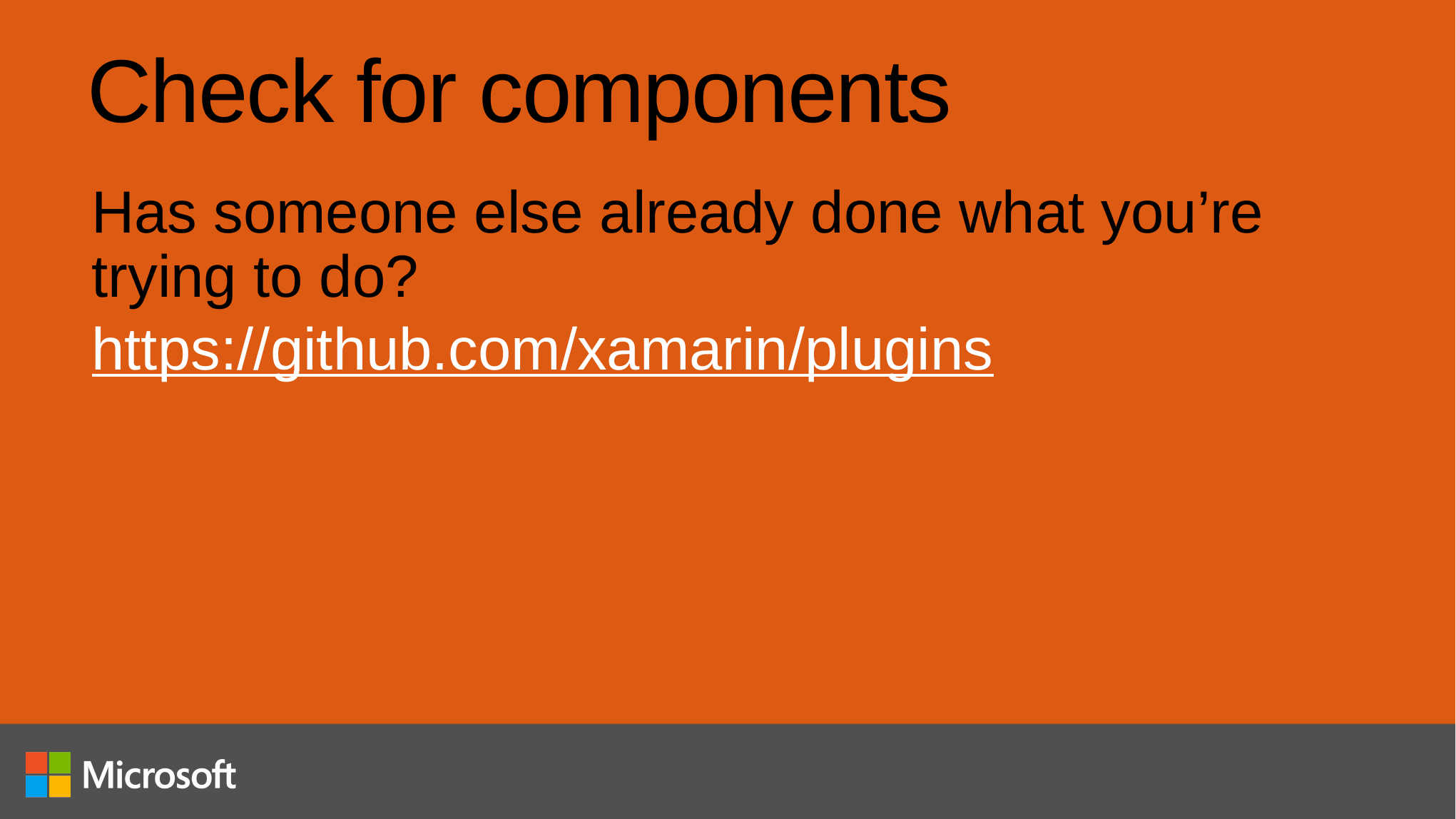

# Check for components
Has someone else already done what you’re trying to do?
https://github.com/xamarin/plugins